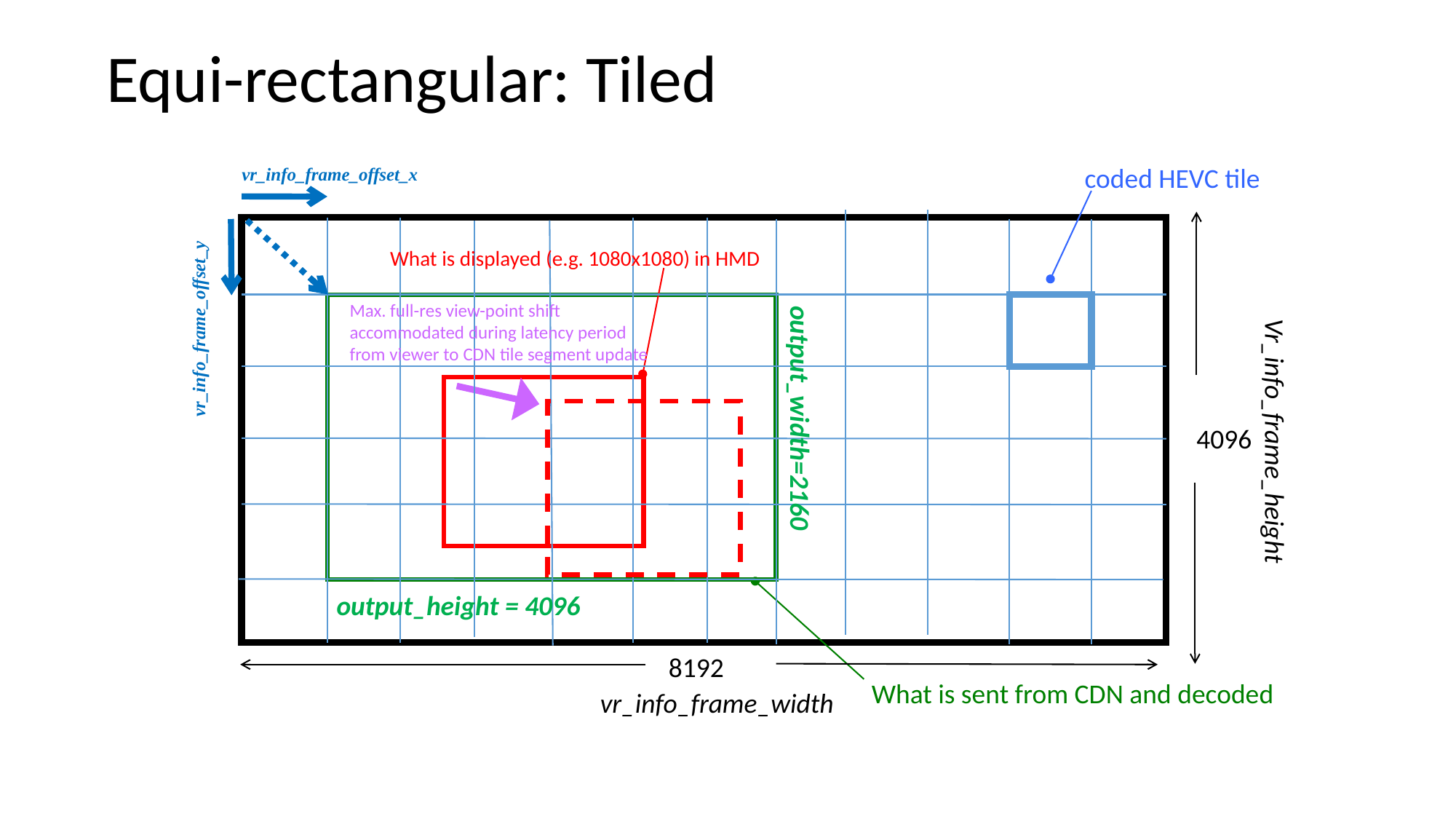

# Equi-rectangular: Tiled
coded HEVC tile

What is displayed (e.g. 1080x1080) in HMD
Max. full-res view-point shift accommodated during latency period from viewer to CDN tile segment update

4096
8192
What is sent from CDN and decoded
vr_info_frame_offset_x
vr_info_frame_offset_y

Vr_info_frame_height
output_width=2160
output_height = 4096
vr_info_frame_width